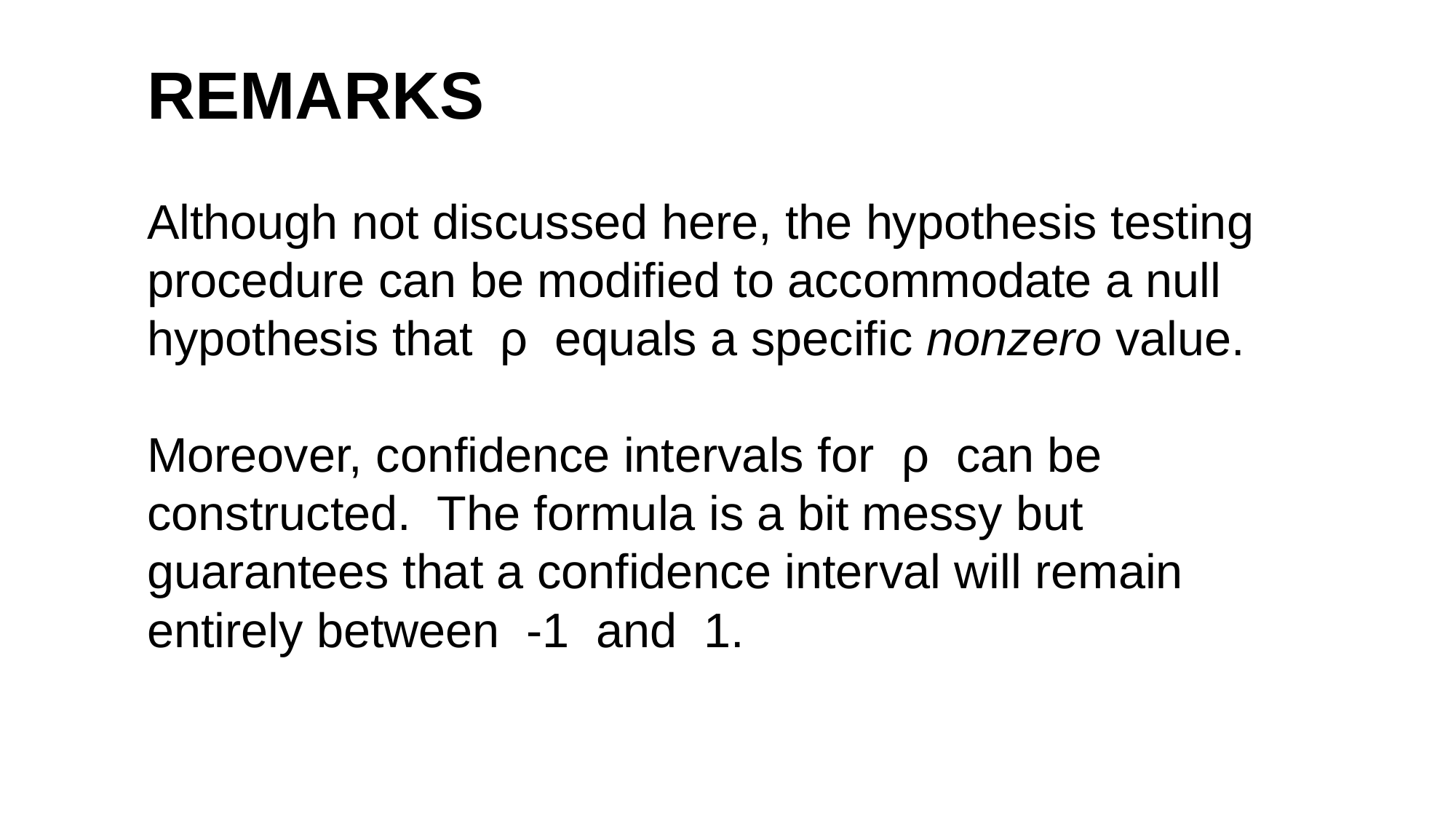

#
REMARKS

Although not discussed here, the hypothesis testing procedure can be modified to accommodate a null hypothesis that  ρ  equals a specific nonzero value.

Moreover, confidence intervals for  ρ  can be constructed.  The formula is a bit messy but guarantees that a confidence interval will remain entirely between  -1  and  1.